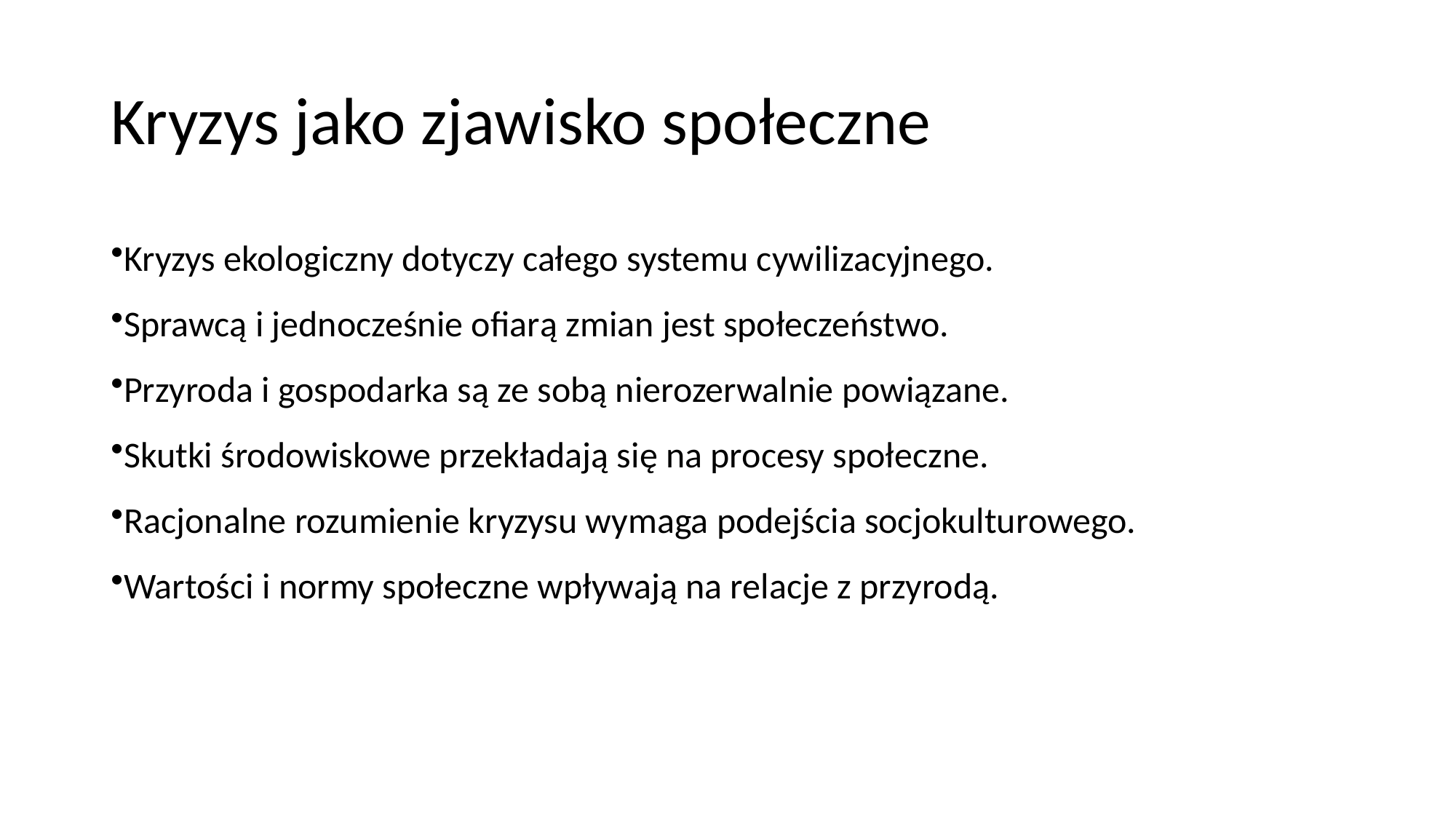

# Kryzys jako zjawisko społeczne
Kryzys ekologiczny dotyczy całego systemu cywilizacyjnego.
Sprawcą i jednocześnie ofiarą zmian jest społeczeństwo.
Przyroda i gospodarka są ze sobą nierozerwalnie powiązane.
Skutki środowiskowe przekładają się na procesy społeczne.
Racjonalne rozumienie kryzysu wymaga podejścia socjokulturowego.
Wartości i normy społeczne wpływają na relacje z przyrodą.